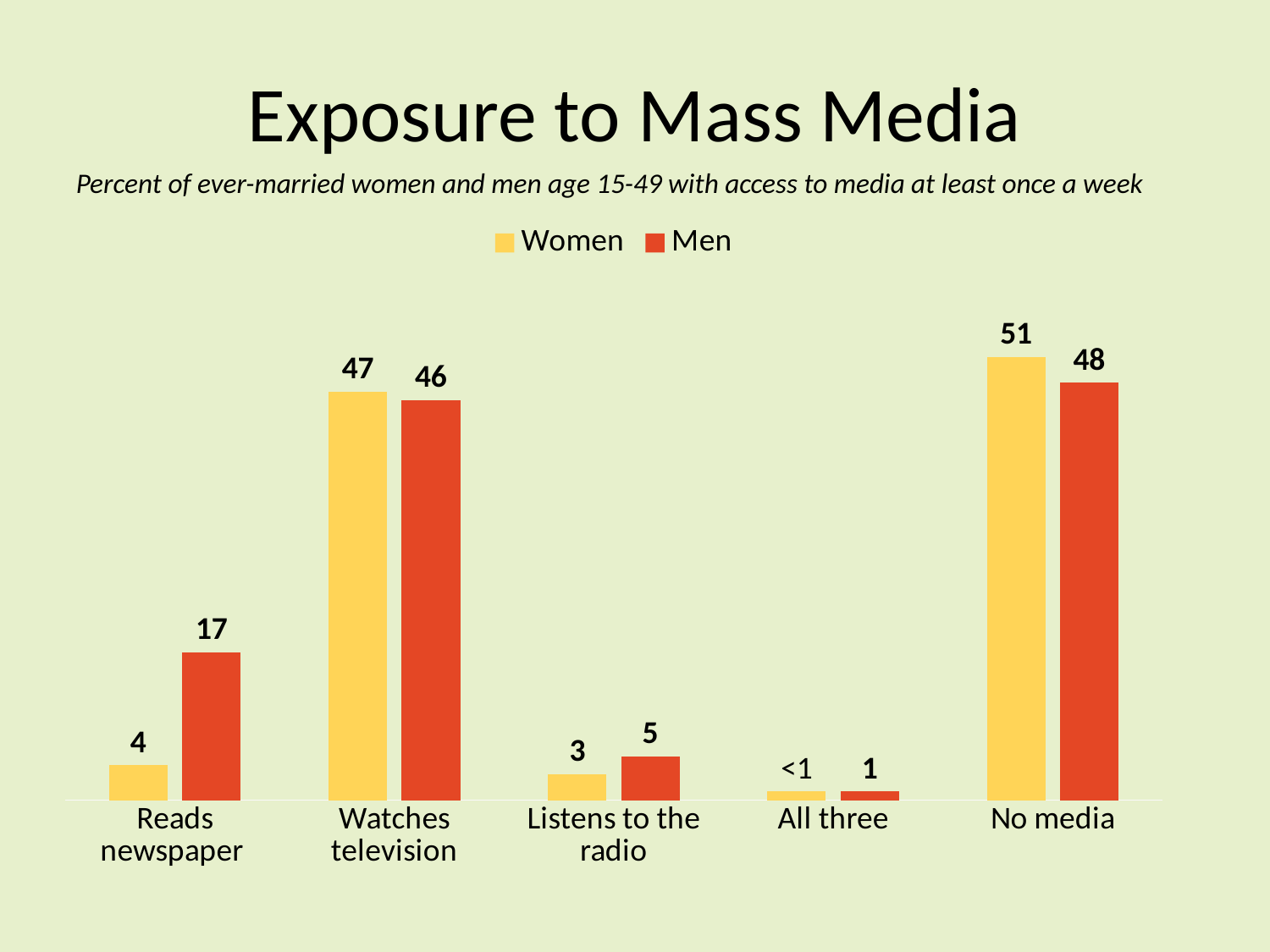

# Exposure to Mass Media
Percent of ever-married women and men age 15-49 with access to media at least once a week

### Chart

| Category | Women | Men |
|---|---|---|
| Reads newspaper  | 4.0 | 17.0 |
| Watches television | 47.0 | 46.0 |
| Listens to the radio | 3.0 | 5.0 |
| All three | 1.0 | 1.0 |
| No media | 51.0 | 48.0 |